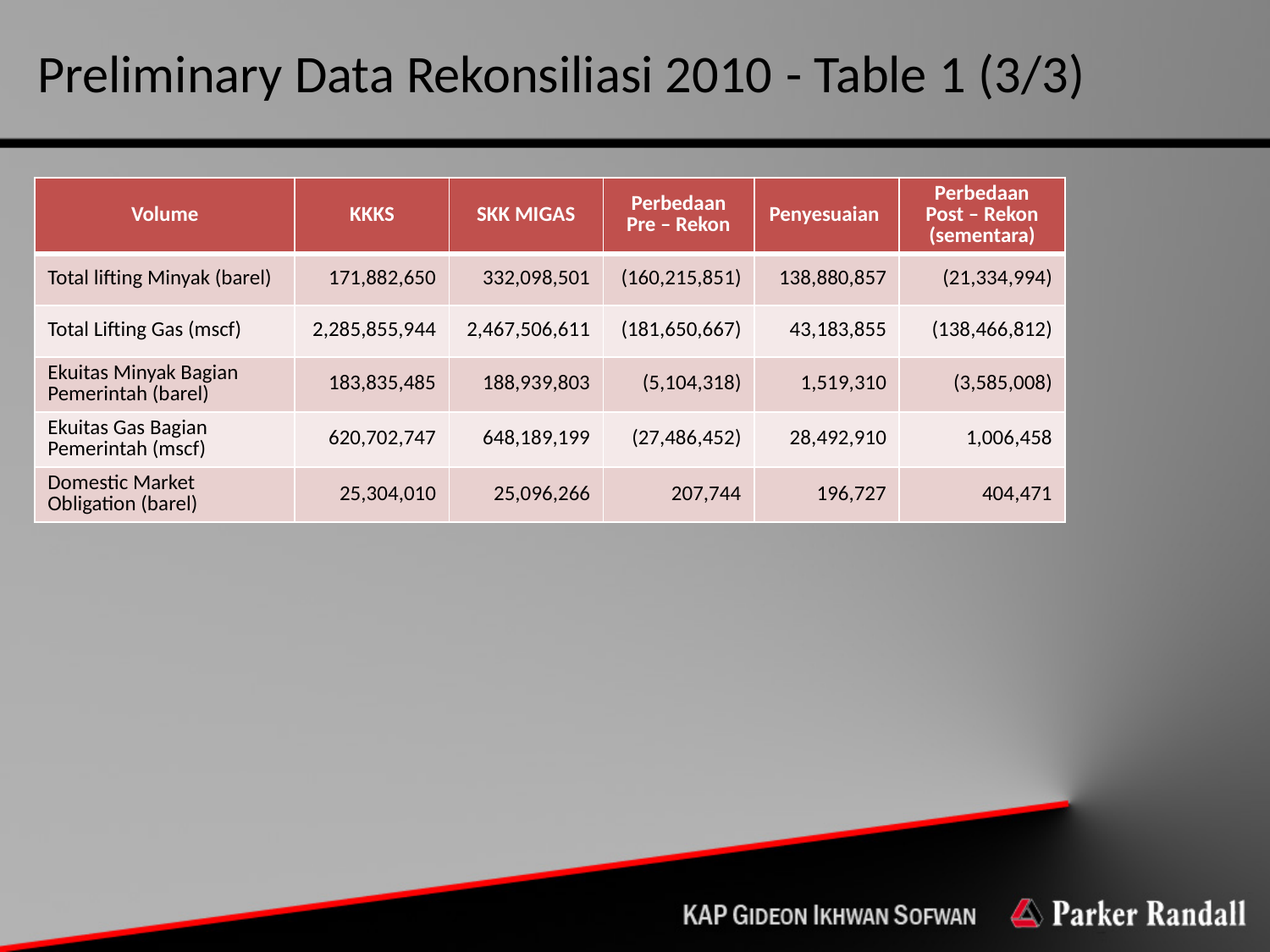

Preliminary Data Rekonsiliasi 2010 - Table 1 (3/3)
| Volume | KKKS | SKK MIGAS | Perbedaan Pre – Rekon | Penyesuaian | Perbedaan Post – Rekon (sementara) |
| --- | --- | --- | --- | --- | --- |
| Total lifting Minyak (barel) | 171,882,650 | 332,098,501 | (160,215,851) | 138,880,857 | (21,334,994) |
| Total Lifting Gas (mscf) | 2,285,855,944 | 2,467,506,611 | (181,650,667) | 43,183,855 | (138,466,812) |
| Ekuitas Minyak Bagian Pemerintah (barel) | 183,835,485 | 188,939,803 | (5,104,318) | 1,519,310 | (3,585,008) |
| Ekuitas Gas Bagian Pemerintah (mscf) | 620,702,747 | 648,189,199 | (27,486,452) | 28,492,910 | 1,006,458 |
| Domestic Market Obligation (barel) | 25,304,010 | 25,096,266 | 207,744 | 196,727 | 404,471 |